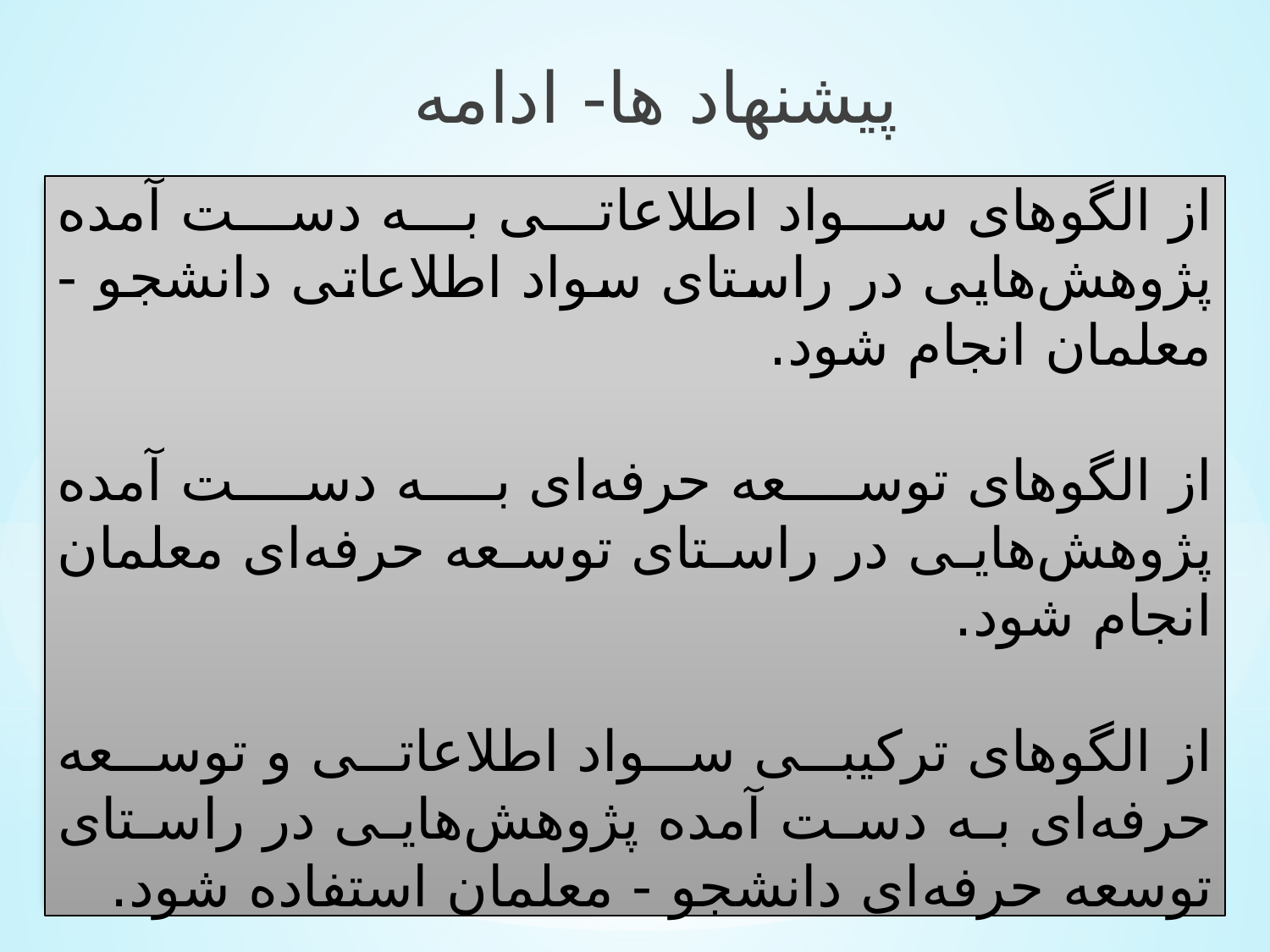

پیشنهاد ها- ادامه
از الگو‌های سواد اطلاعاتی به دست آمده پژوهش‌هایی در راستای سواد اطلاعاتی دانشجو - معلمان انجام شود.

از الگو‌های توسعه حرفه‌ای به دست آمده پژوهش‌هایی در راستای توسعه حرفه‌ای معلمان انجام شود.

از الگو‌های ترکیبی سواد اطلاعاتی و توسعه حرفه‌ای به دست آمده پژوهش‌هایی در راستای توسعه حرفه‌ای دانشجو - معلمان استفاده شود.